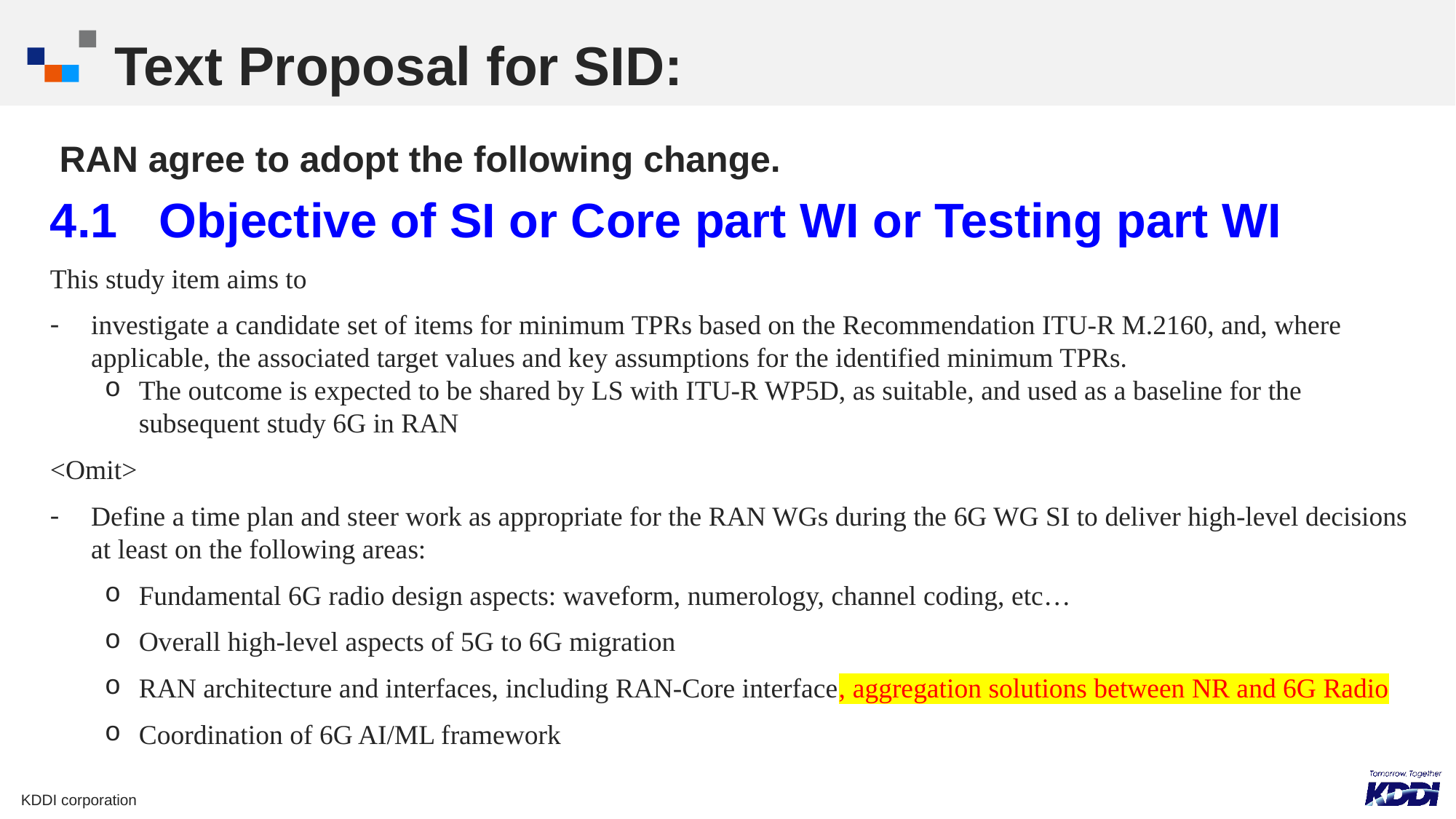

Text Proposal for SID:
RAN agree to adopt the following change.
4.1	Objective of SI or Core part WI or Testing part WI
This study item aims to
investigate a candidate set of items for minimum TPRs based on the Recommendation ITU-R M.2160, and, where applicable, the associated target values and key assumptions for the identified minimum TPRs.
The outcome is expected to be shared by LS with ITU-R WP5D, as suitable, and used as a baseline for the subsequent study 6G in RAN
<Omit>
Define a time plan and steer work as appropriate for the RAN WGs during the 6G WG SI to deliver high-level decisions at least on the following areas:
Fundamental 6G radio design aspects: waveform, numerology, channel coding, etc…
Overall high-level aspects of 5G to 6G migration
RAN architecture and interfaces, including RAN-Core interface, aggregation solutions between NR and 6G Radio
Coordination of 6G AI/ML framework